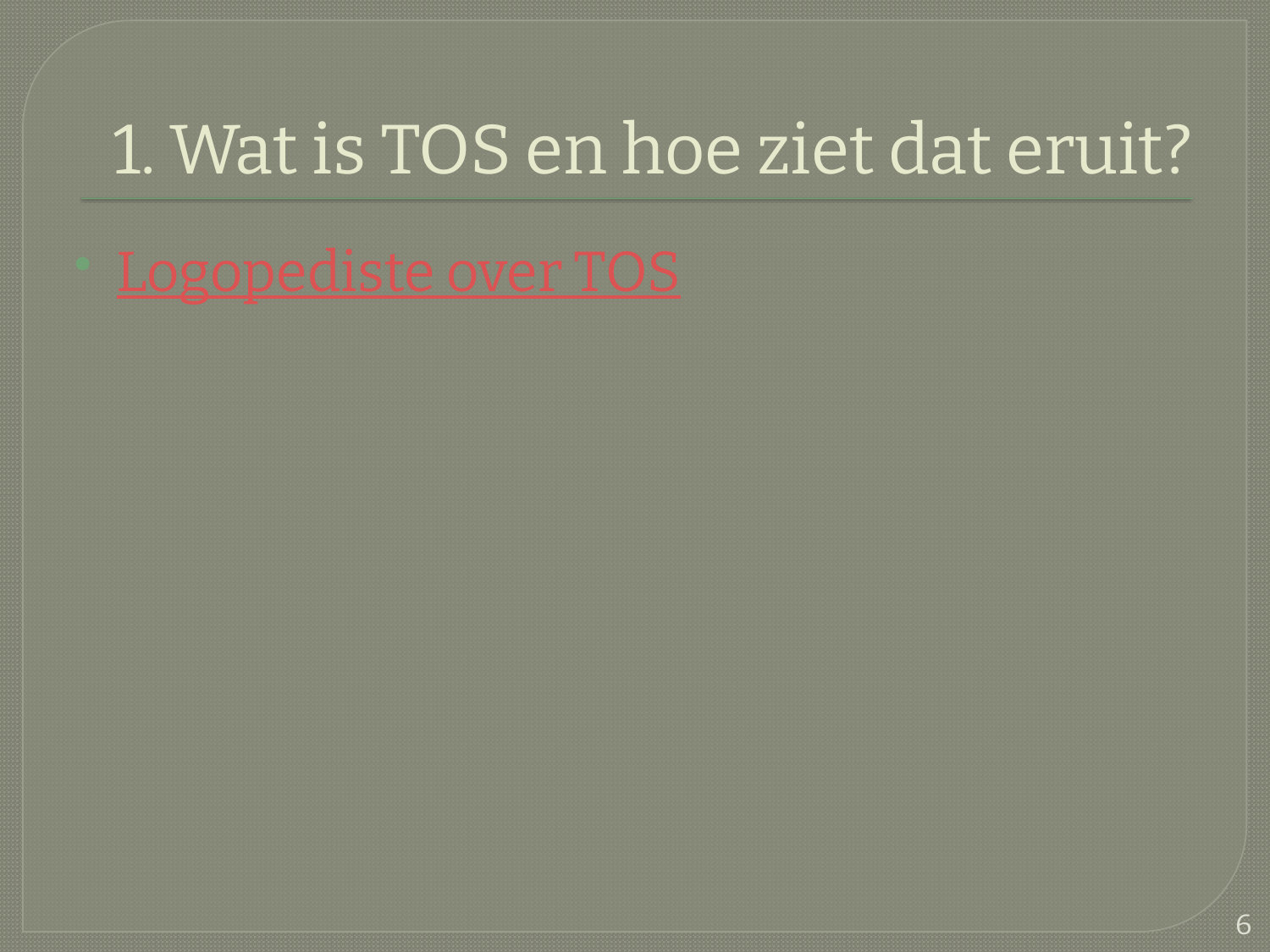

# 1. Wat is TOS en hoe ziet dat eruit?
Logopediste over TOS
6